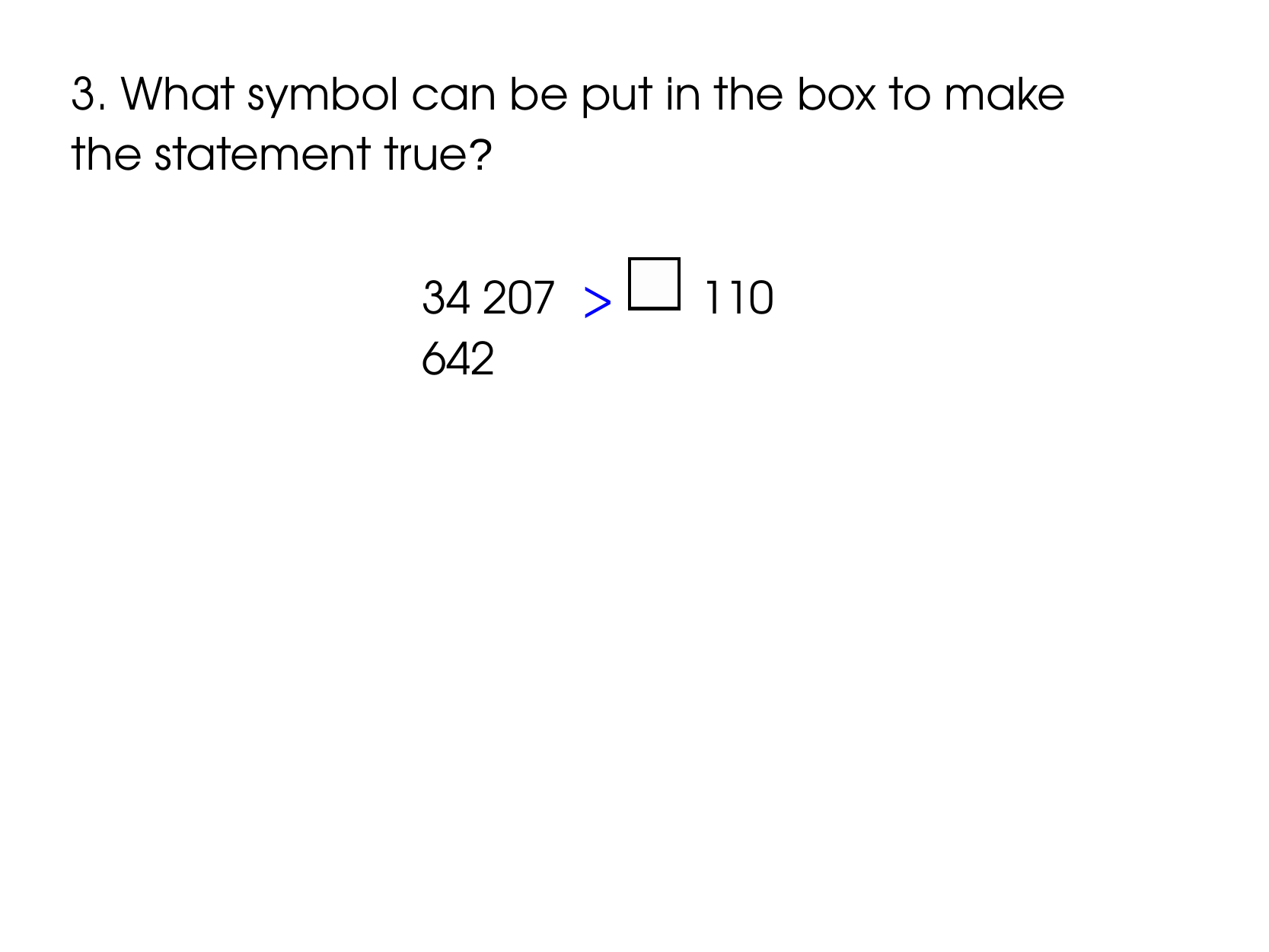

3. What symbol can be put in the box to make the statement true?
34 207  >       110 642